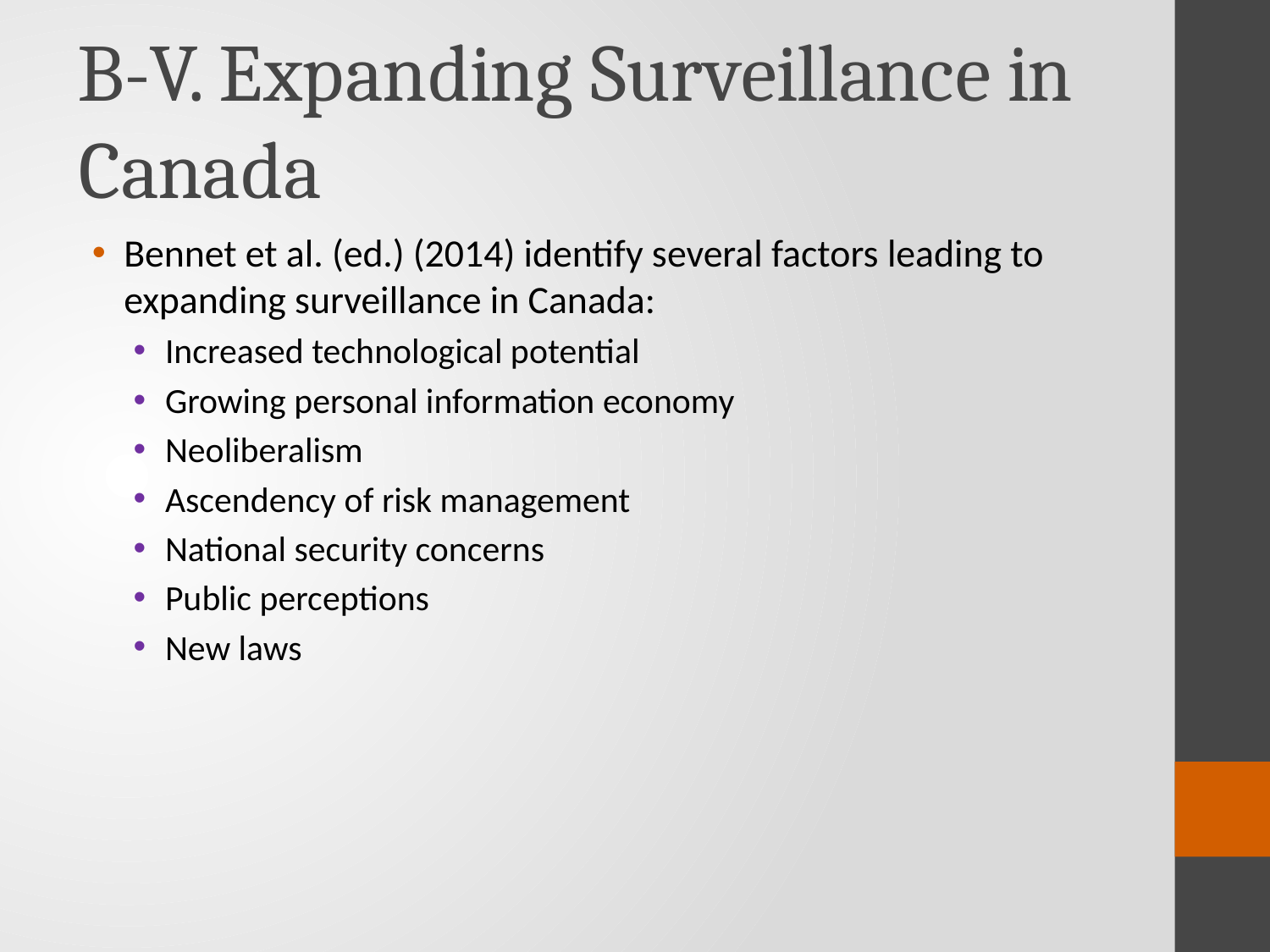

# B-V. Expanding Surveillance in Canada
Bennet et al. (ed.) (2014) identify several factors leading to expanding surveillance in Canada:
Increased technological potential
Growing personal information economy
Neoliberalism
Ascendency of risk management
National security concerns
Public perceptions
New laws